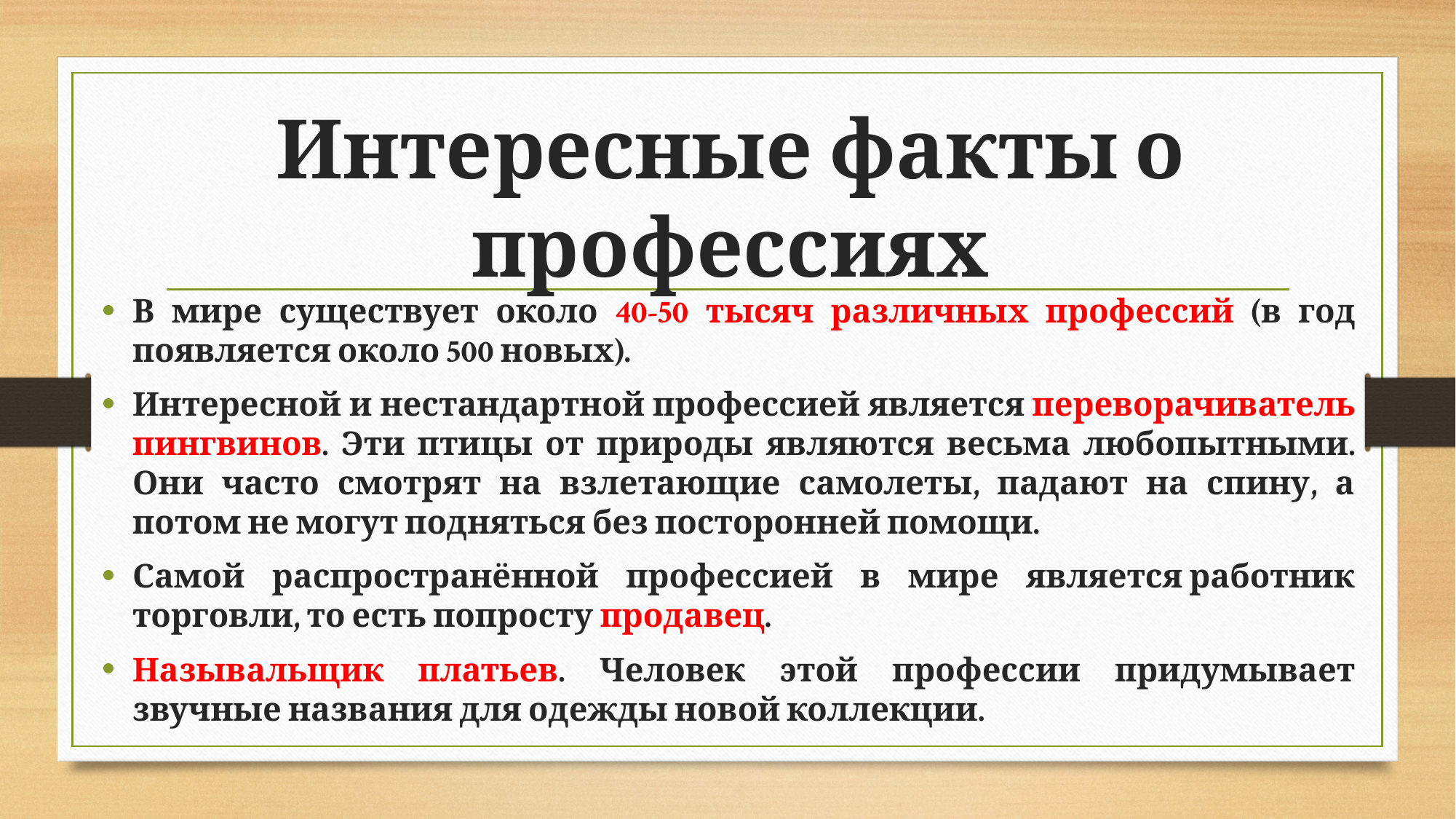

# Интересные факты о профессиях
В мире существует около 40-50 тысяч различных профессий (в год появляется около 500 новых).
Интересной и нестандартной профессией является переворачиватель пингвинов. Эти птицы от природы являются весьма любопытными. Они часто смотрят на взлетающие самолеты, падают на спину, а потом не могут подняться без посторонней помощи.
Самой распространённой профессией в мире является работник торговли, то есть попросту продавец.
Называльщик платьев. Человек этой профессии придумывает звучные названия для одежды новой коллекции.